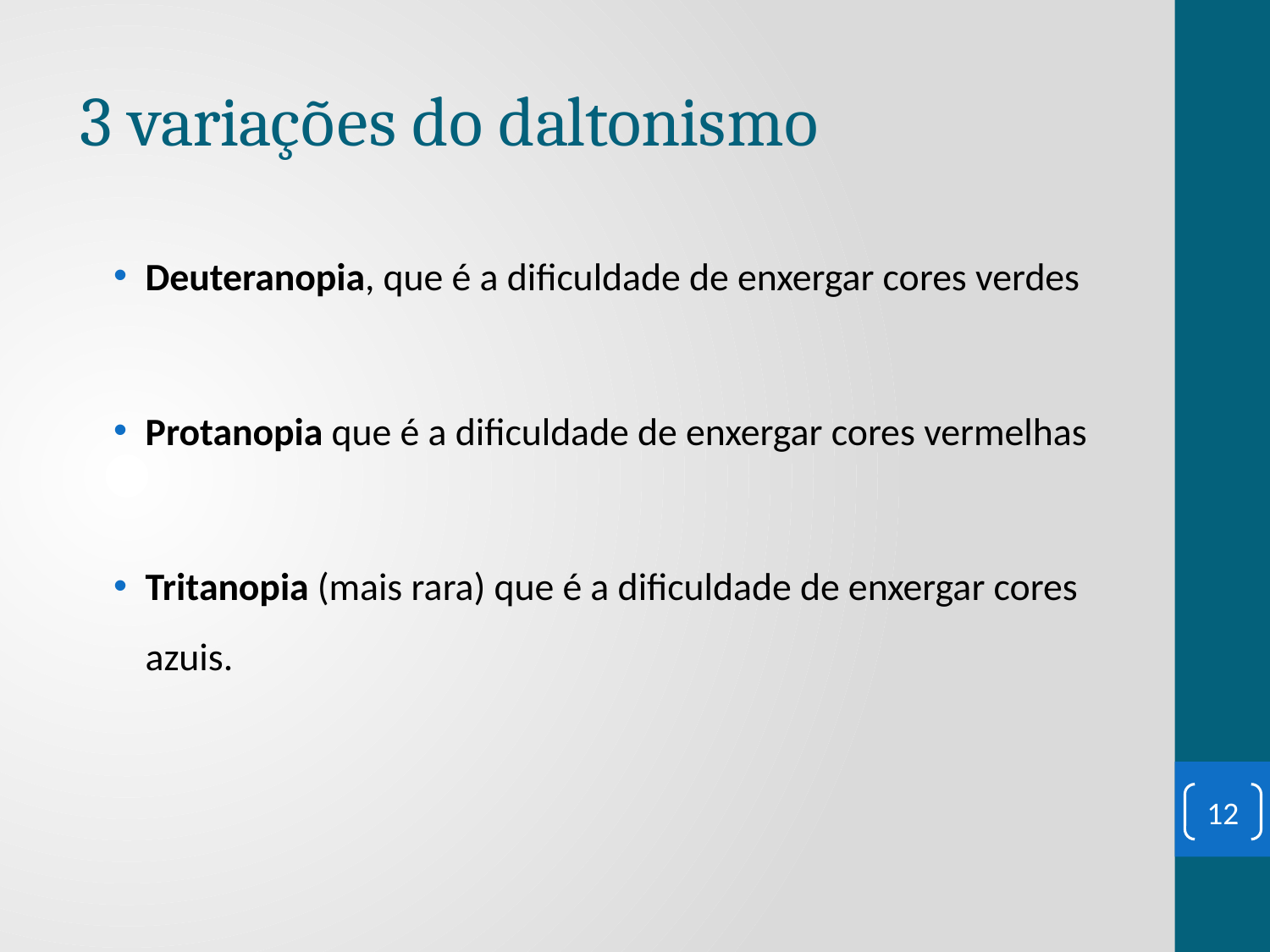

# 3 variações do daltonismo
Deuteranopia, que é a dificuldade de enxergar cores verdes

Protanopia que é a dificuldade de enxergar cores vermelhas

Tritanopia (mais rara) que é a dificuldade de enxergar cores azuis.

12